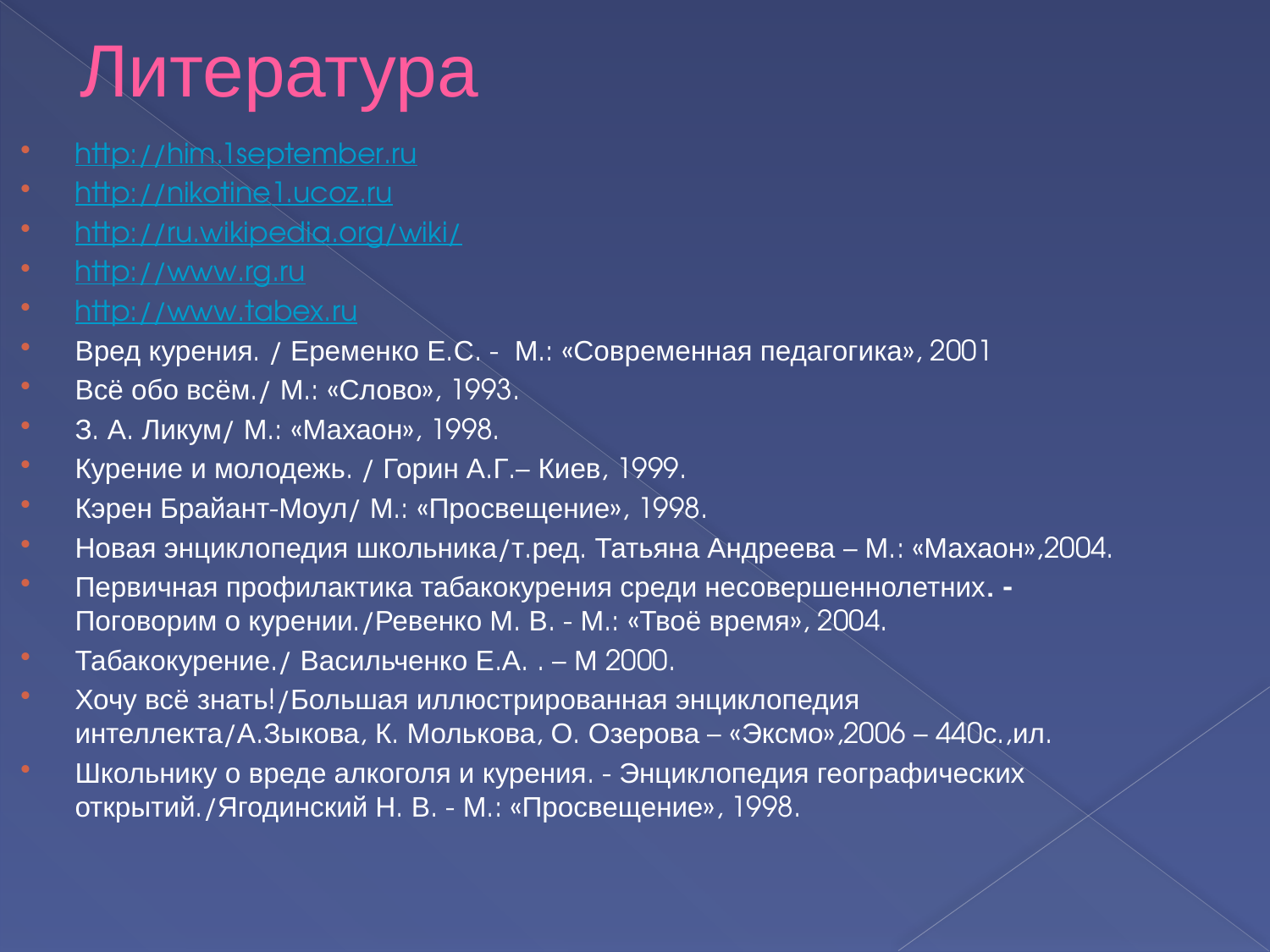

# Литература
http://him.1september.ru
http://nikotine1.ucoz.ru
http://ru.wikipedia.org/wiki/
http://www.rg.ru
http://www.tabex.ru
Вред курения. / Еременко Е.С. -  М.: «Современная педагогика», 2001
Всё обо всём./ М.: «Слово», 1993.
З. А. Ликум/ М.: «Махаон», 1998.
Курение и молодежь. / Горин А.Г.– Киев, 1999.
Кэрен Брайант-Моул/ М.: «Просвещение», 1998.
Новая энциклопедия школьника/т.ред. Татьяна Андреева – М.: «Махаон»,2004.
Первичная профилактика табакокурения среди несовершеннолетних. - Поговорим о курении./Ревенко М. В. - М.: «Твоё время», 2004.
Табакокурение./ Васильченко Е.А. . – М 2000.
Хочу всё знать!/Большая иллюстрированная энциклопедия интеллекта/А.Зыкова, К. Молькова, О. Озерова – «Эксмо»,2006 – 440с.,ил.
Школьнику о вреде алкоголя и курения. - Энциклопедия географических открытий./Ягодинский Н. В. - М.: «Просвещение», 1998.